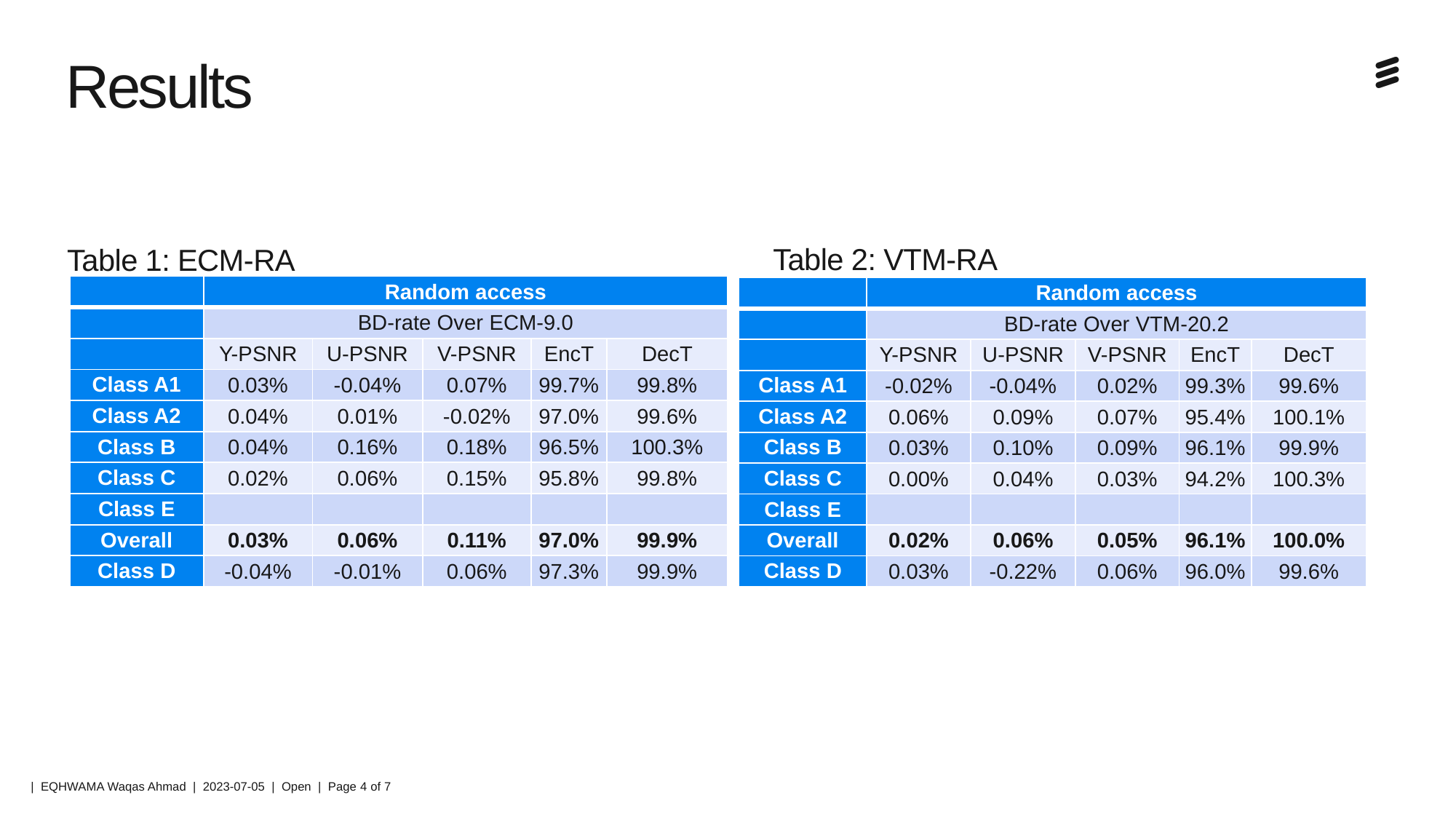

# Results
Table 2: VTM-RA
Table 1: ECM-RA
|  | Random access |  |  |  |  |
| --- | --- | --- | --- | --- | --- |
|  | BD-rate Over ECM-9.0 |  |  |  |  |
|  | Y-PSNR | U-PSNR | V-PSNR | EncT | DecT |
| Class A1 | 0.03% | -0.04% | 0.07% | 99.7% | 99.8% |
| Class A2 | 0.04% | 0.01% | -0.02% | 97.0% | 99.6% |
| Class B | 0.04% | 0.16% | 0.18% | 96.5% | 100.3% |
| Class C | 0.02% | 0.06% | 0.15% | 95.8% | 99.8% |
| Class E |  |  |  |  |  |
| Overall | 0.03% | 0.06% | 0.11% | 97.0% | 99.9% |
| Class D | -0.04% | -0.01% | 0.06% | 97.3% | 99.9% |
|  | Random access |  |  |  |  |
| --- | --- | --- | --- | --- | --- |
|  | BD-rate Over VTM-20.2 |  |  |  |  |
|  | Y-PSNR | U-PSNR | V-PSNR | EncT | DecT |
| Class A1 | -0.02% | -0.04% | 0.02% | 99.3% | 99.6% |
| Class A2 | 0.06% | 0.09% | 0.07% | 95.4% | 100.1% |
| Class B | 0.03% | 0.10% | 0.09% | 96.1% | 99.9% |
| Class C | 0.00% | 0.04% | 0.03% | 94.2% | 100.3% |
| Class E |  |  |  |  |  |
| Overall | 0.02% | 0.06% | 0.05% | 96.1% | 100.0% |
| Class D | 0.03% | -0.22% | 0.06% | 96.0% | 99.6% |